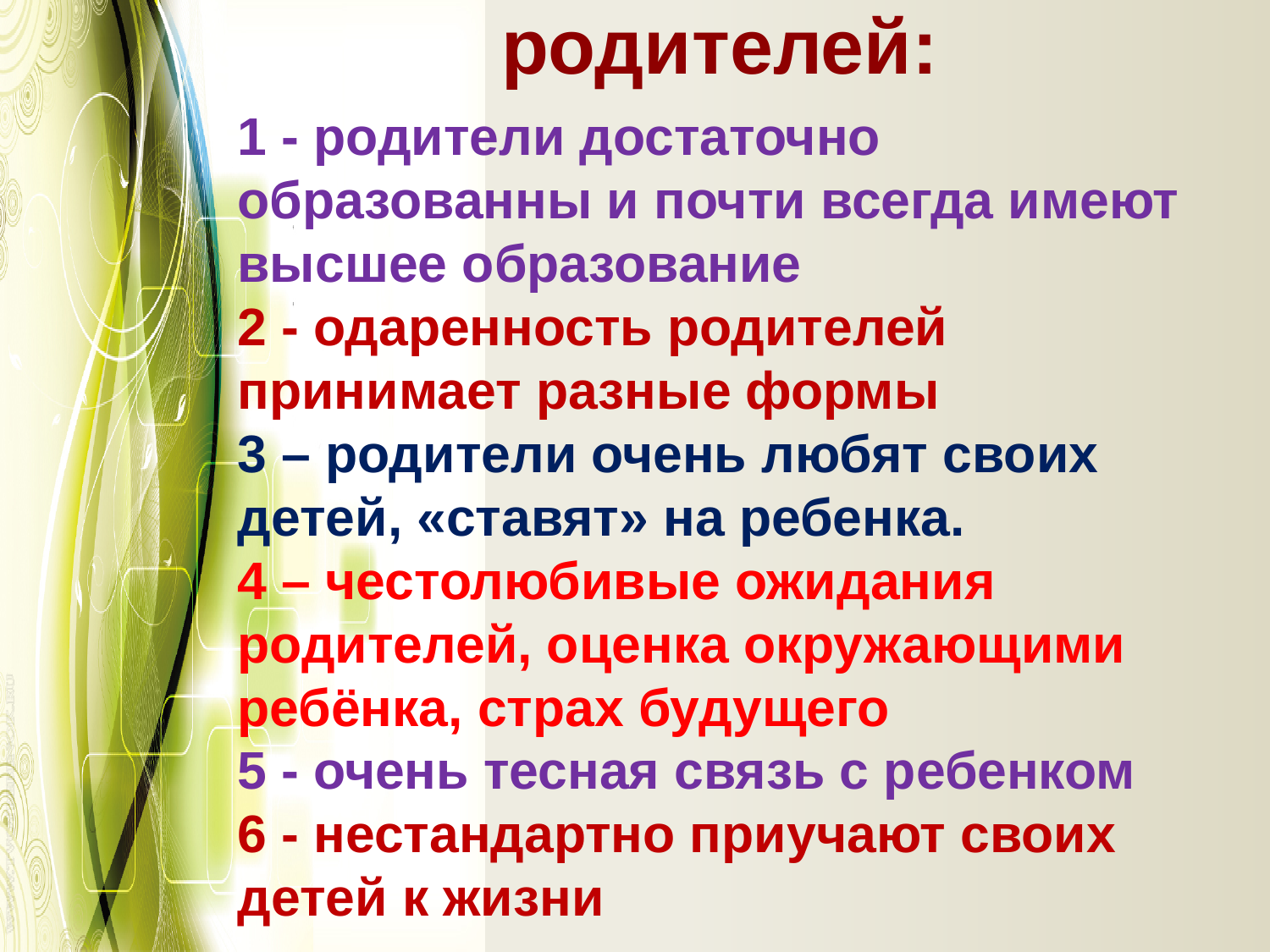

Характеристика родителей:
# 1 - родители достаточно образованны и почти всегда имеют высшее образование 2 - одаренность родителей принимает разные формы 3 – родители очень любят своих детей, «ставят» на ребенка. 4 – честолюбивые ожидания родителей, оценка окружающими ребёнка, страх будущего 5 - очень тесная связь с ребенком 6 - нестандартно приучают своих детей к жизни